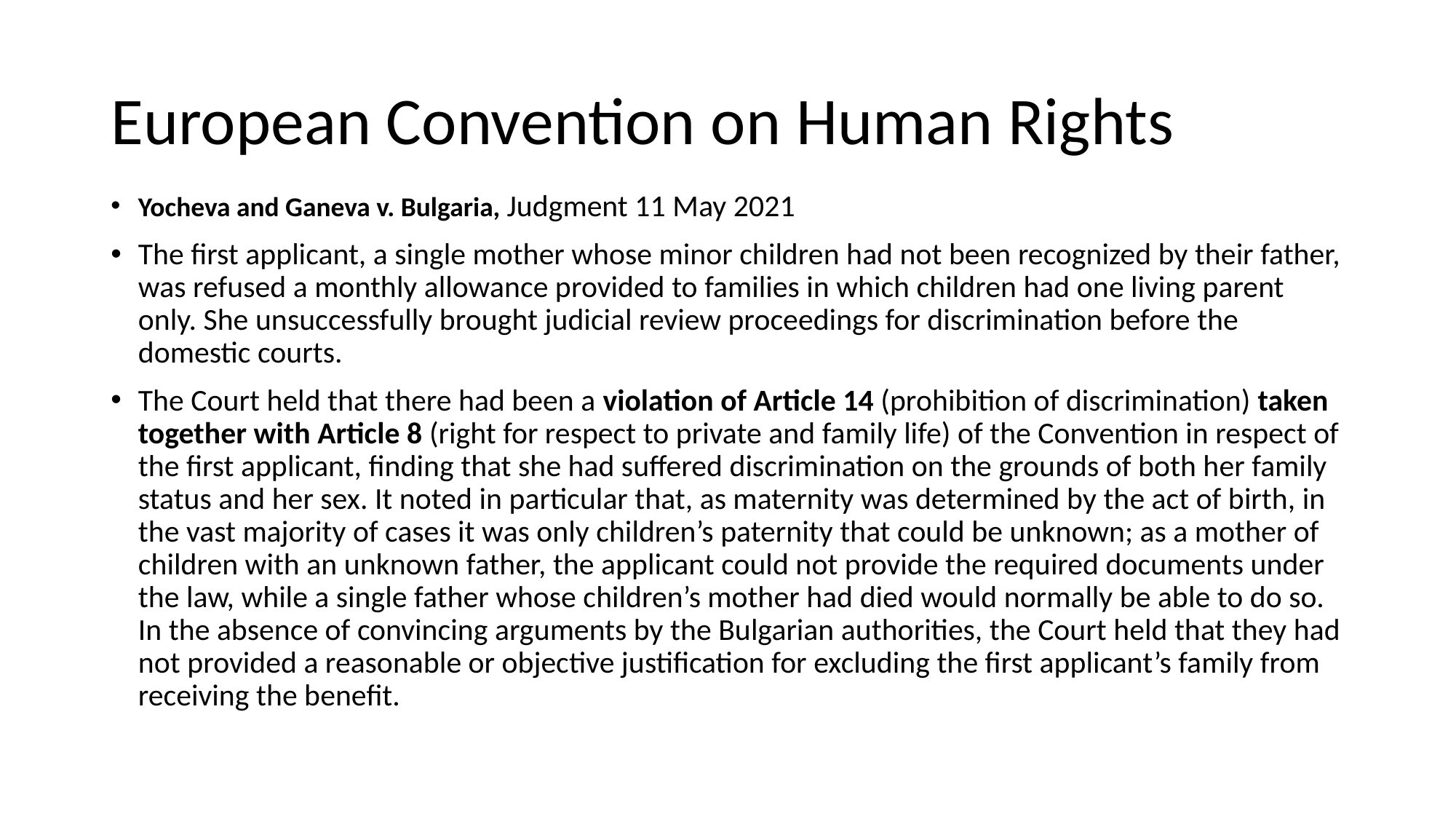

# European Convention on Human Rights
Yocheva and Ganeva v. Bulgaria, Judgment 11 May 2021
The first applicant, a single mother whose minor children had not been recognized by their father, was refused a monthly allowance provided to families in which children had one living parent only. She unsuccessfully brought judicial review proceedings for discrimination before the domestic courts.
The Court held that there had been a violation of Article 14 (prohibition of discrimination) taken together with Article 8 (right for respect to private and family life) of the Convention in respect of the first applicant, finding that she had suffered discrimination on the grounds of both her family status and her sex. It noted in particular that, as maternity was determined by the act of birth, in the vast majority of cases it was only children’s paternity that could be unknown; as a mother of children with an unknown father, the applicant could not provide the required documents under the law, while a single father whose children’s mother had died would normally be able to do so. In the absence of convincing arguments by the Bulgarian authorities, the Court held that they had not provided a reasonable or objective justification for excluding the first applicant’s family from receiving the benefit.